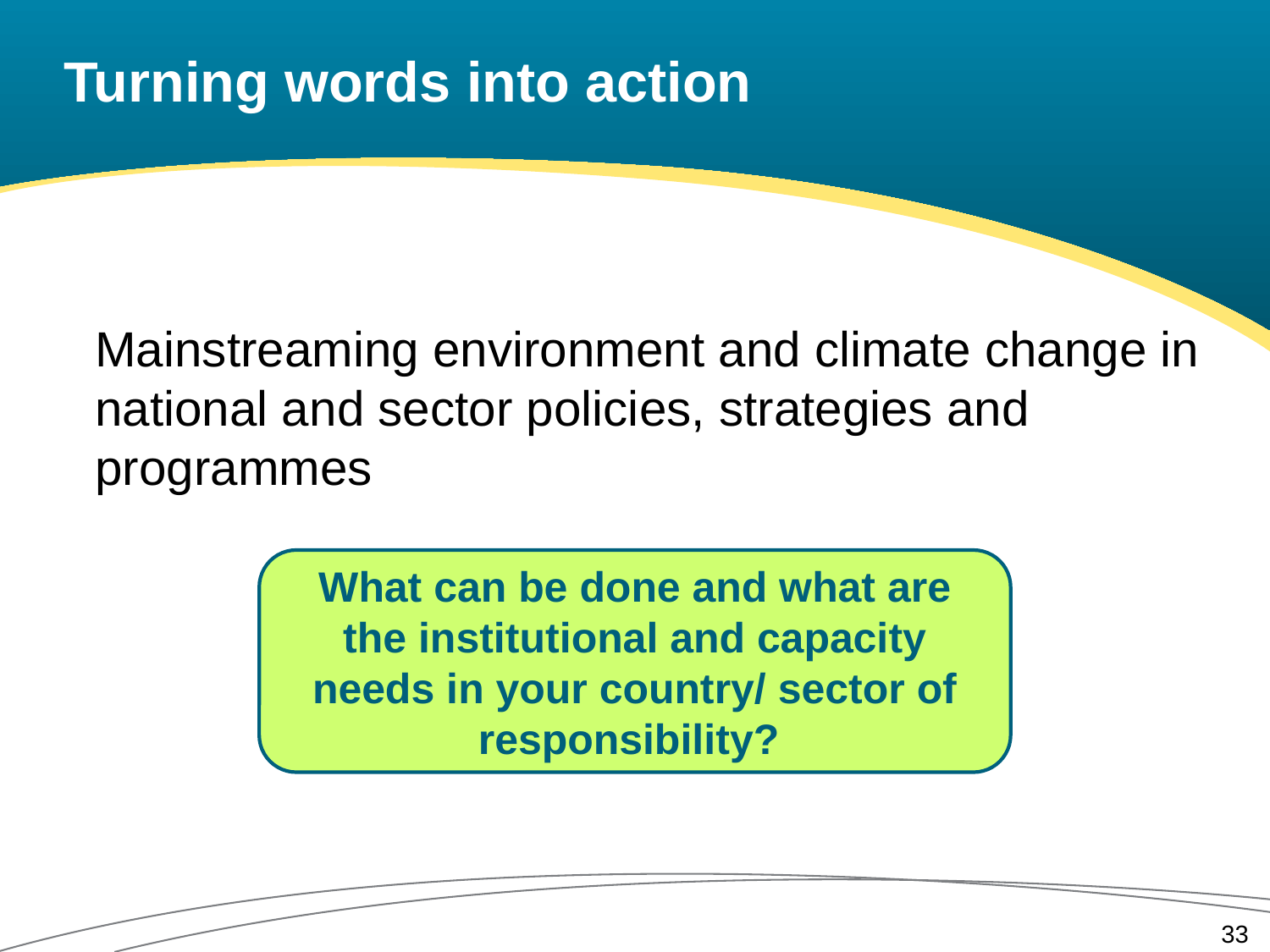

# Turning words into action
	Mainstreaming environment and climate change in national and sector policies, strategies and programmes

What can be done and what are the institutional and capacity needs in your country/ sector of responsibility?
33